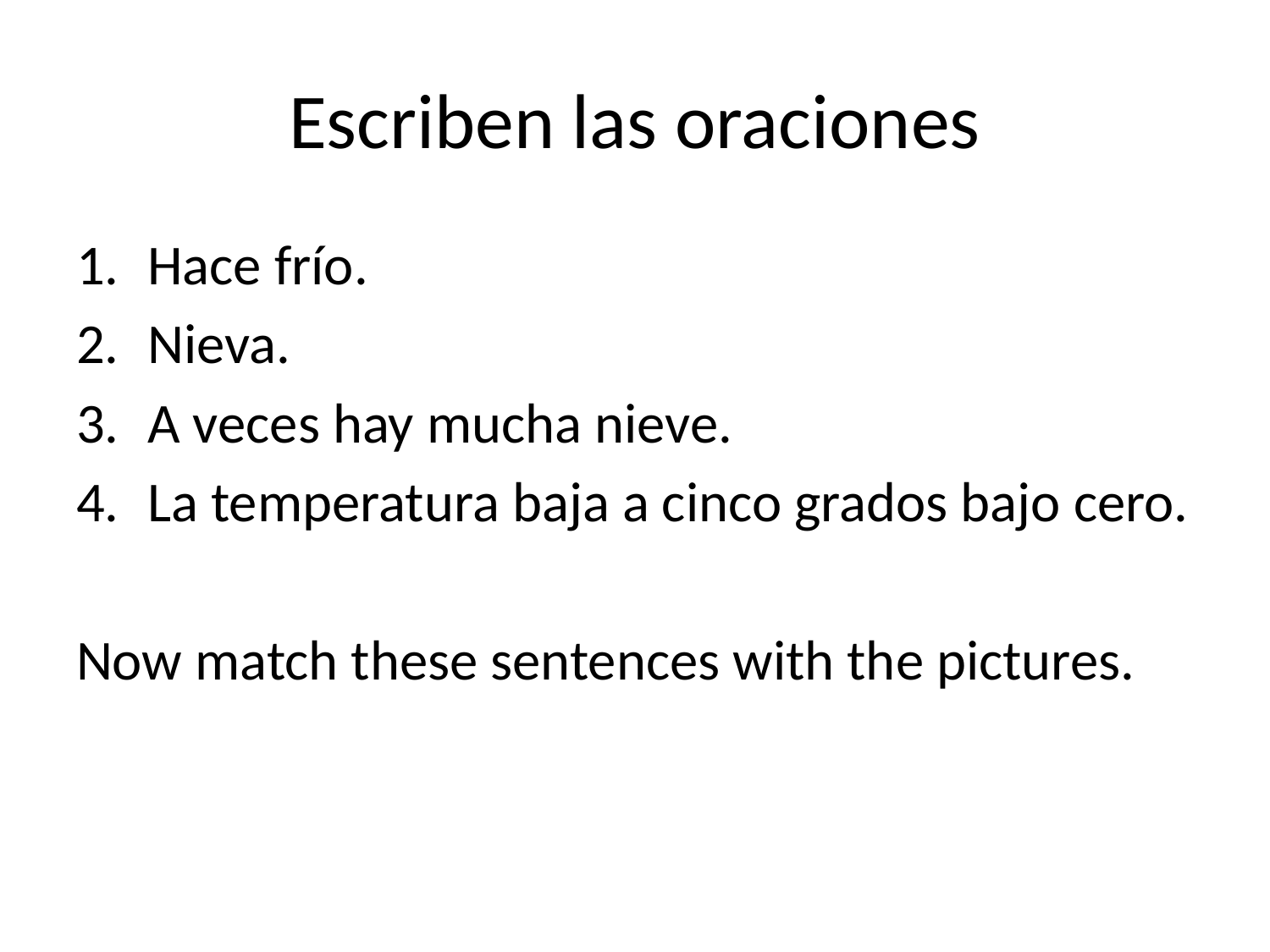

# Escriben las oraciones
Hace frío.
Nieva.
A veces hay mucha nieve.
La temperatura baja a cinco grados bajo cero.

Now match these sentences with the pictures.